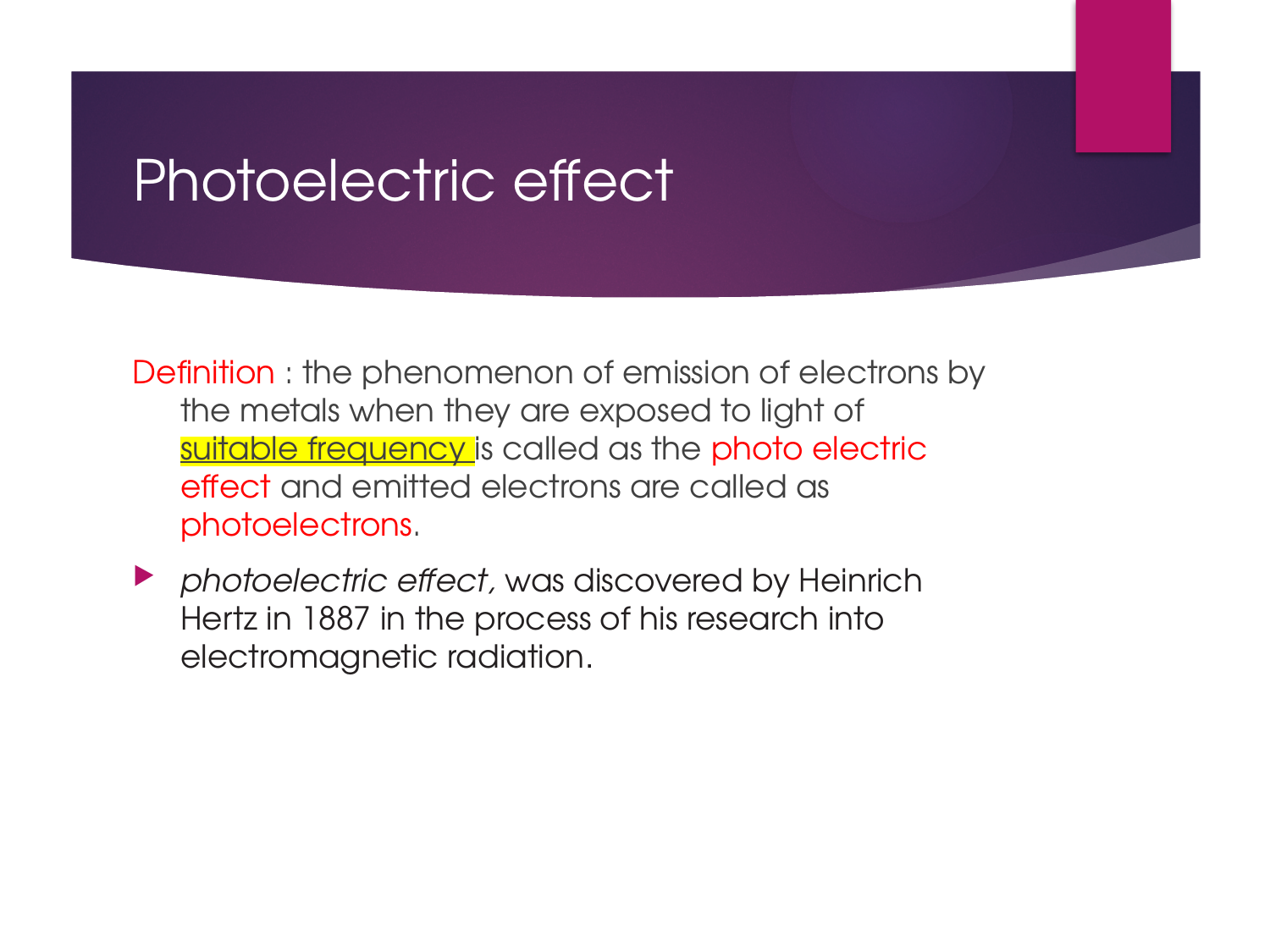

# Photoelectric effect
Definition : the phenomenon of emission of electrons by the metals when they are exposed to light of suitable frequency is called as the photo electric effect and emitted electrons are called as photoelectrons.
photoelectric effect, was discovered by Heinrich Hertz in 1887 in the process of his research into electromagnetic radiation.